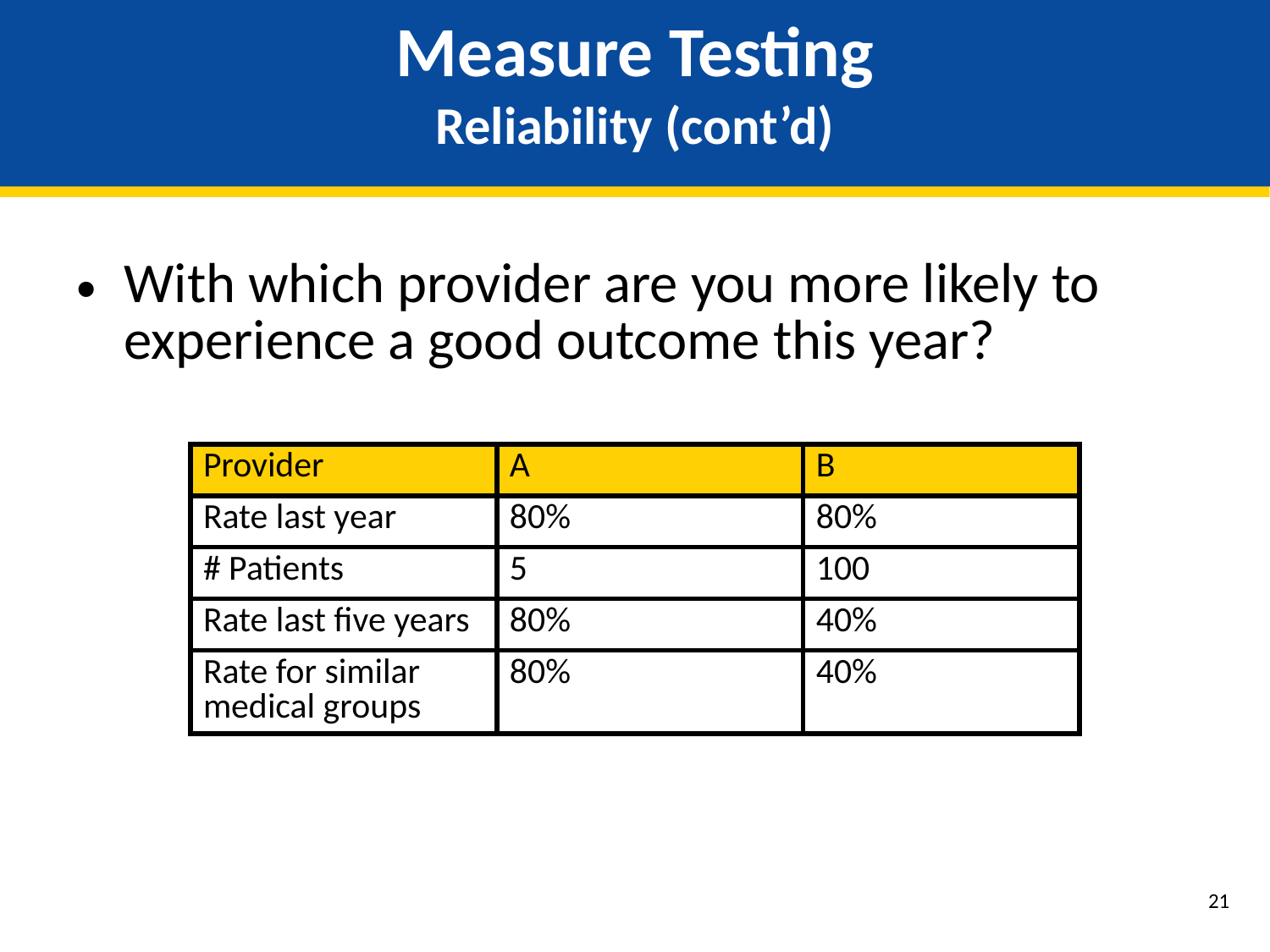

# Measure Testing Reliability (cont’d)
With which provider are you more likely to experience a good outcome this year?
| Provider | A | B |
| --- | --- | --- |
| Rate last year | 80% | 80% |
| # Patients | 5 | 100 |
| Rate last five years | 80% | 40% |
| Rate for similar medical groups | 80% | 40% |